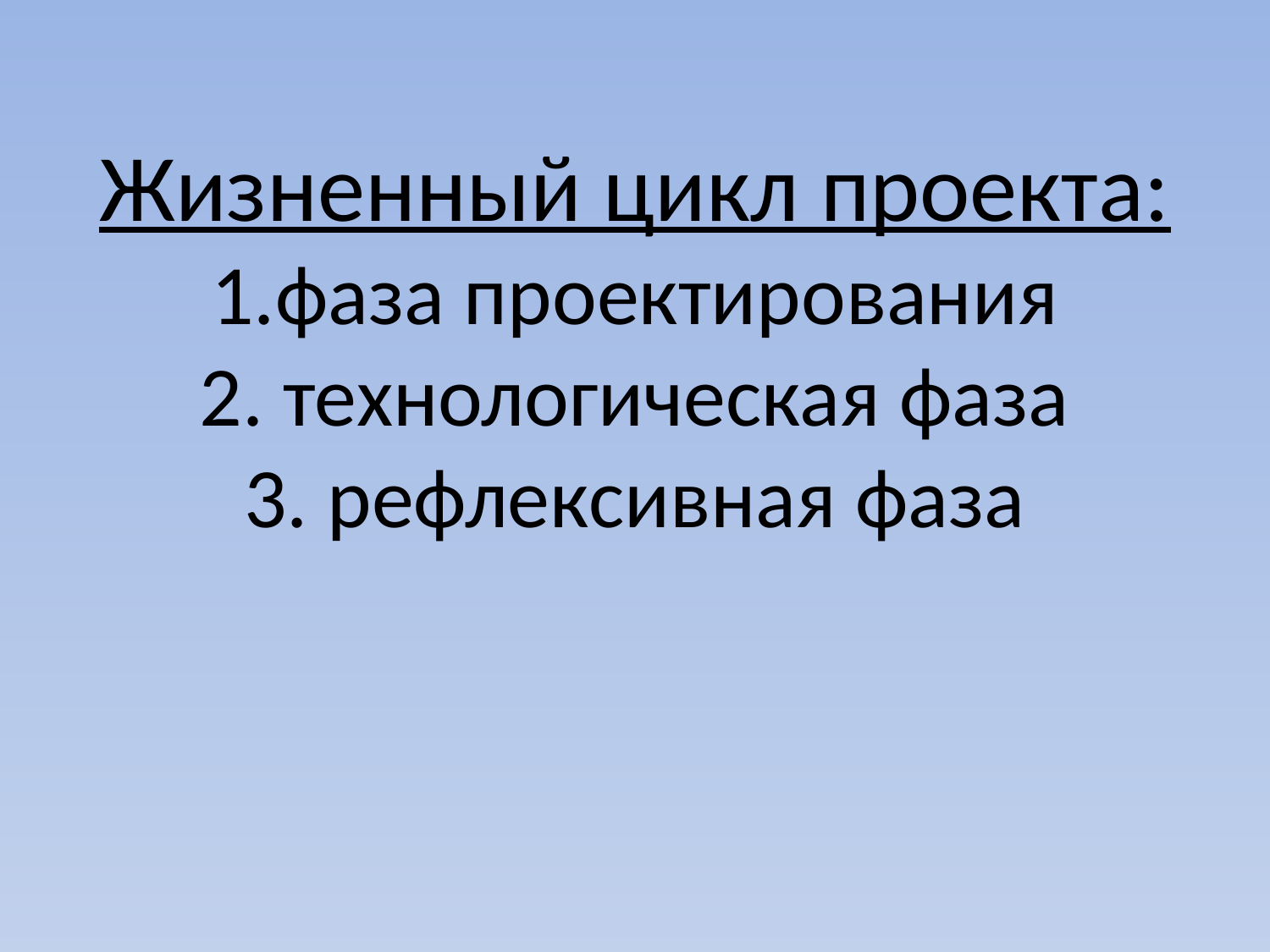

# Жизненный цикл проекта: 1.фаза проектирования 2. технологическая фаза 3. рефлексивная фаза